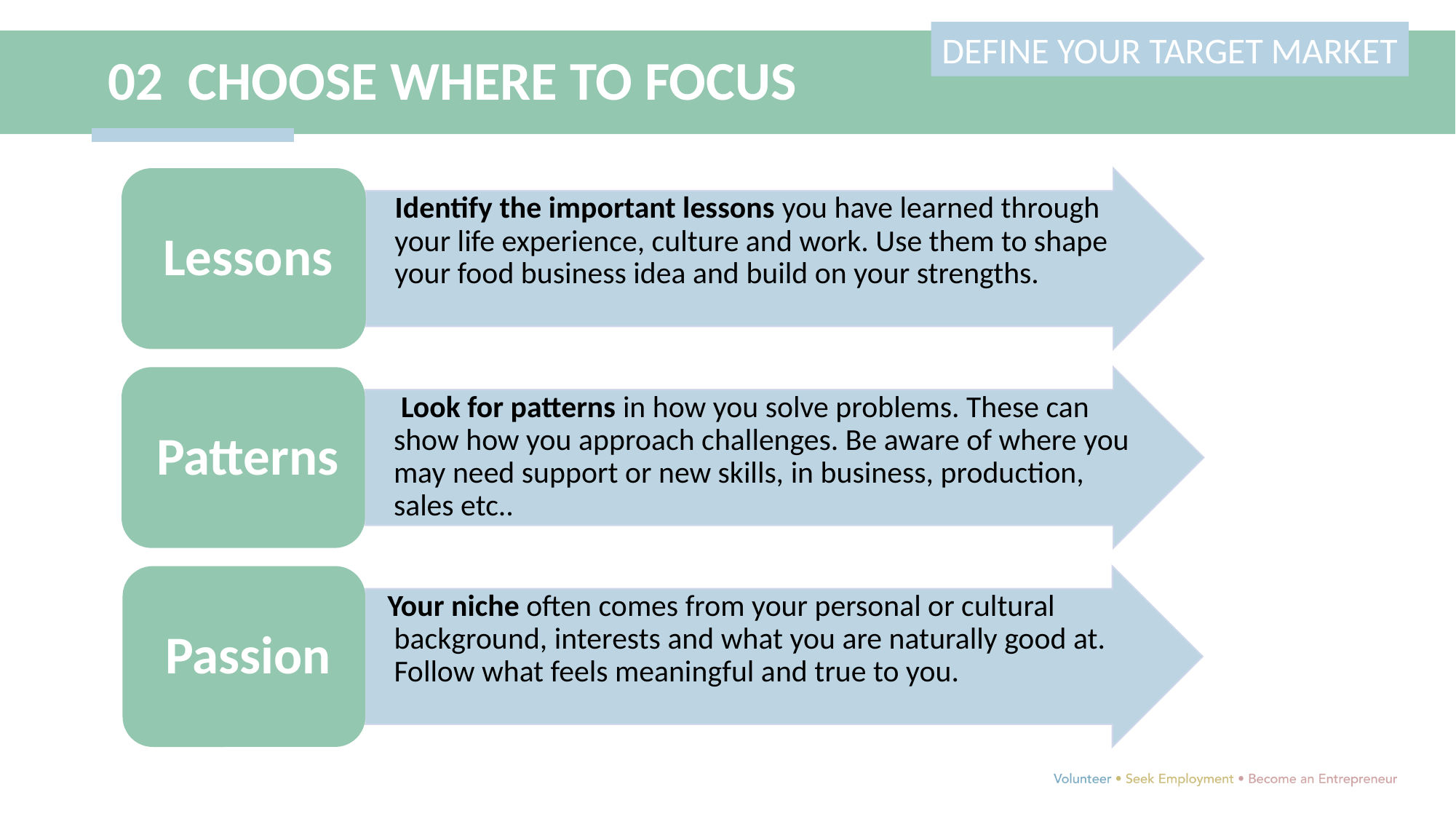

DEFINE YOUR TARGET MARKET
02  CHOOSE WHERE TO FOCUS
    Identify the important lessons you have learned through your life experience, culture and work. Use them to shape your food business idea and build on your strengths.
Lessons
     Look for patterns in how you solve problems. These can show how you approach challenges. Be aware of where you may need support or new skills, in business, production, sales etc..
Patterns
   Your niche often comes from your personal or cultural background, interests and what you are naturally good at. Follow what feels meaningful and true to you.
Passion